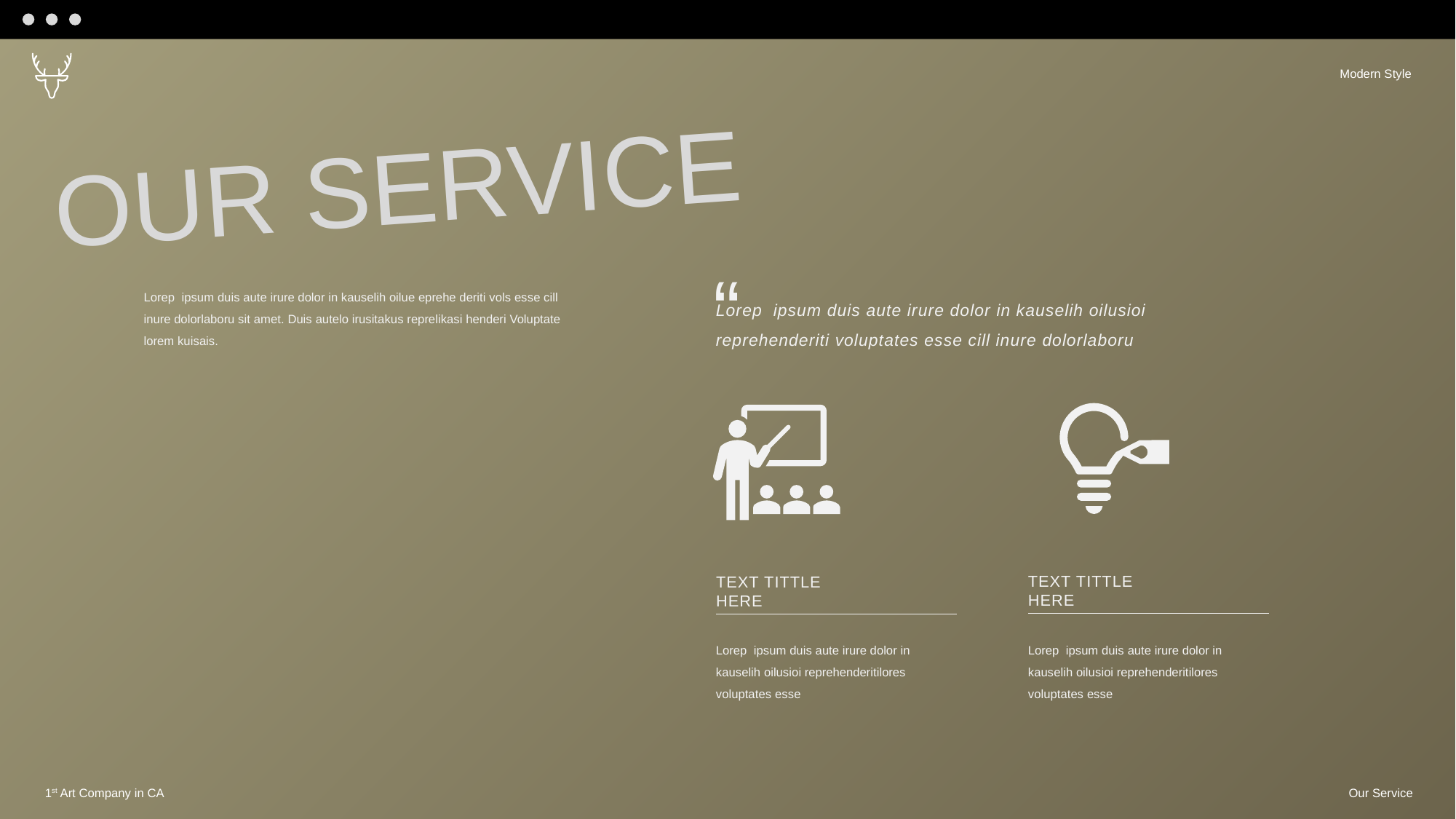

Modern Style
OUR SERVICE
“
Lorep  ipsum duis aute irure dolor in kauselih oilue eprehe deriti vols esse cill inure dolorlaboru sit amet. Duis autelo irusitakus reprelikasi henderi Voluptate lorem kuisais.
Lorep  ipsum duis aute irure dolor in kauselih oilusioi reprehenderiti voluptates esse cill inure dolorlaboru

TEXT TITTLE HERE
TEXT TITTLE HERE
Lorep  ipsum duis aute irure dolor in kauselih oilusioi reprehenderitilores voluptates esse
Lorep  ipsum duis aute irure dolor in kauselih oilusioi reprehenderitilores voluptates esse
1st Art Company in CA
Our Service